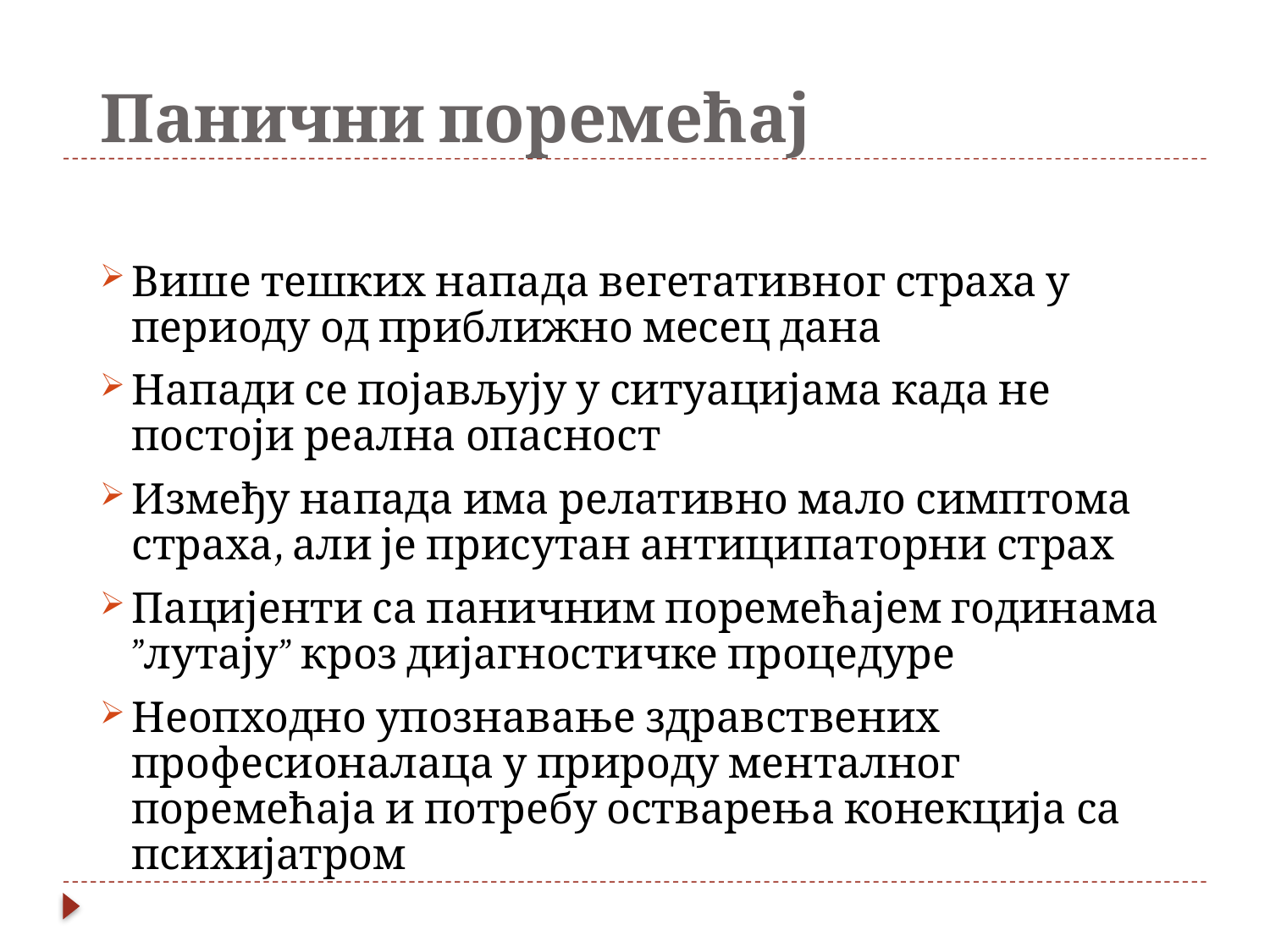

# Панични поремећај
Више тешких напада вегетативног страха у периоду од приближно месец дана
Напади се појављују у ситуацијама када не постоји реална опасност
Између напада има релативно мало симптома страха, али је присутан антиципаторни страх
Пацијенти са паничним поремећајем годинама ”лутају” кроз дијагностичке процедуре
Неопходно упознавање здравствених професионалаца у природу менталног поремећаја и потребу остварења конекција са психијатром